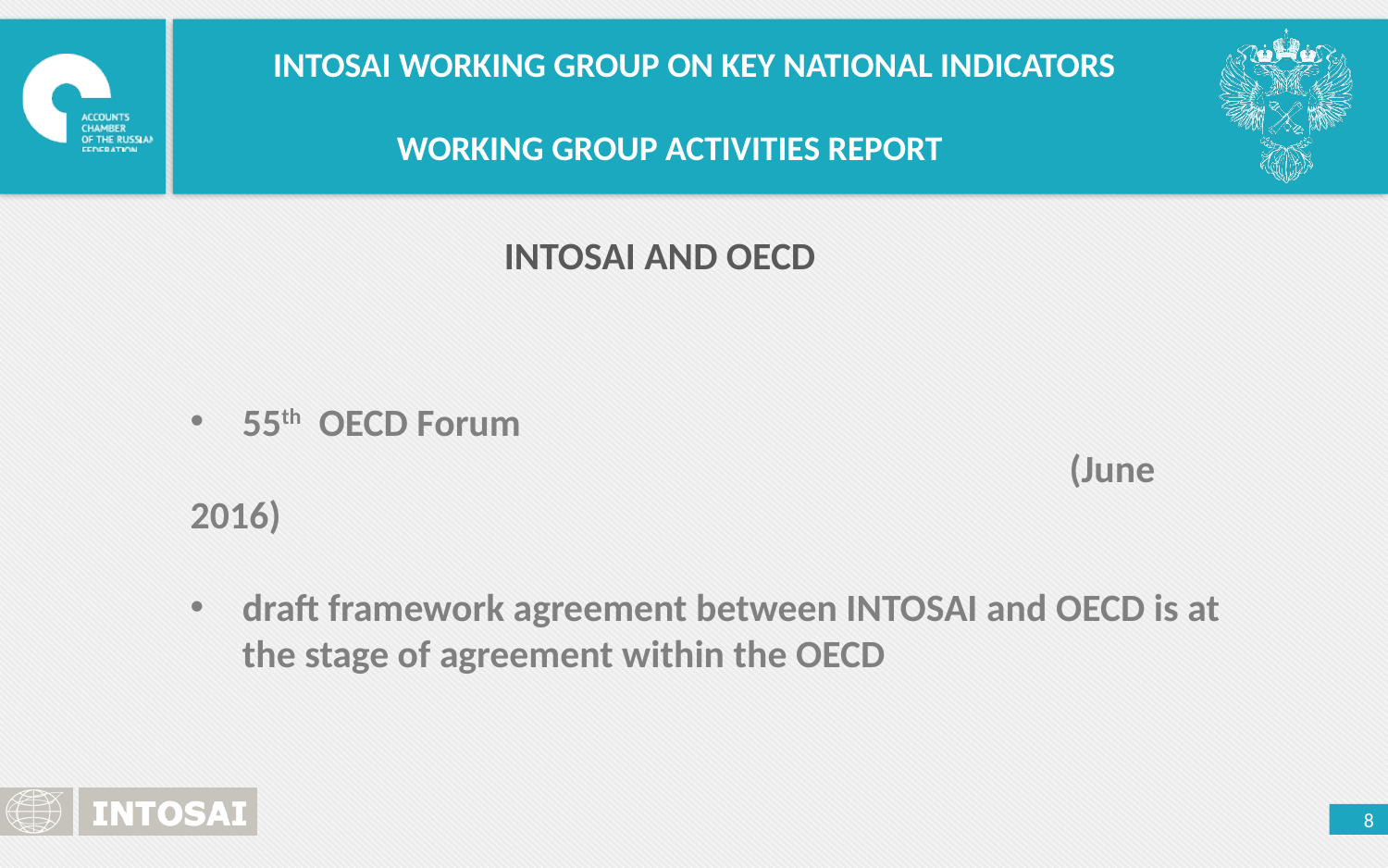

INTOSAI WORKING GROUP ON KEY NATIONAL INDICATORS
WORKING GROUP ACTIVITIES REPORT
INTOSAI AND OECD

55th  OECD Forum
                                                                                                    (June 2016)

draft framework agreement between INTOSAI and OECD is at the stage of agreement within the OECD